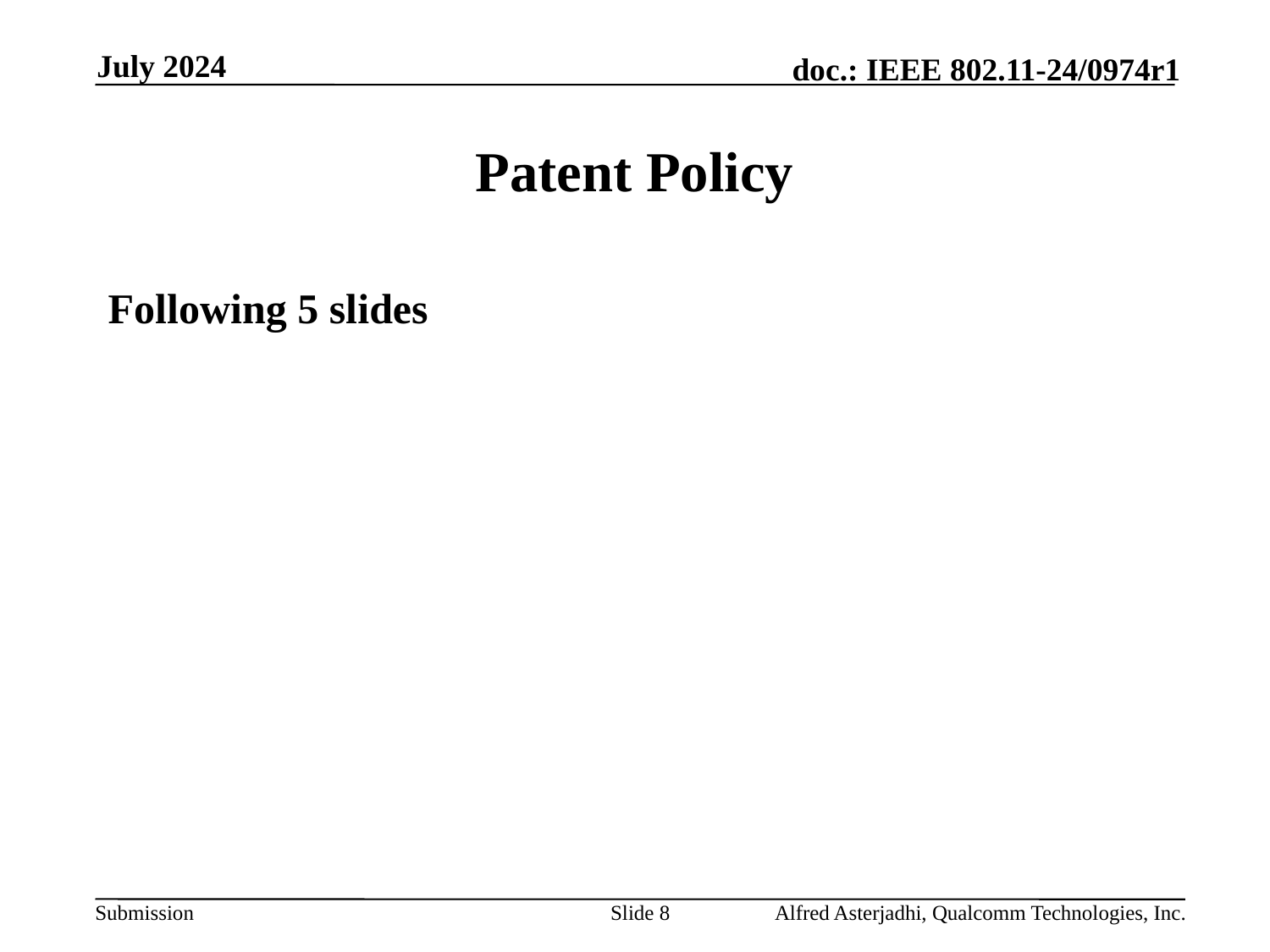

July 2024
# Patent Policy
Following 5 slides
Slide 8
Alfred Asterjadhi, Qualcomm Technologies, Inc.